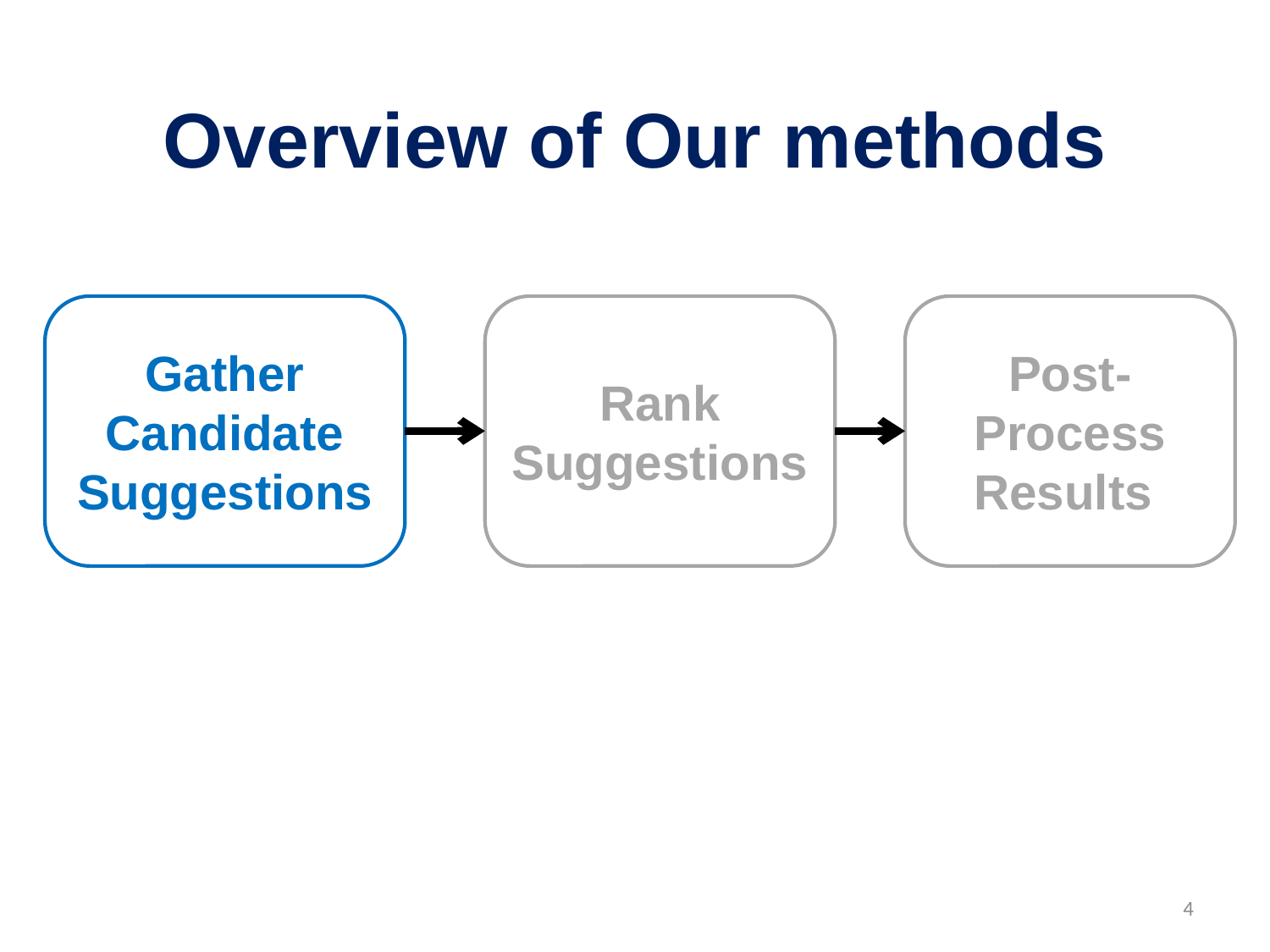

# Overview of Our methods
Gather Candidate Suggestions
Rank Suggestions
Post-Process Results
4